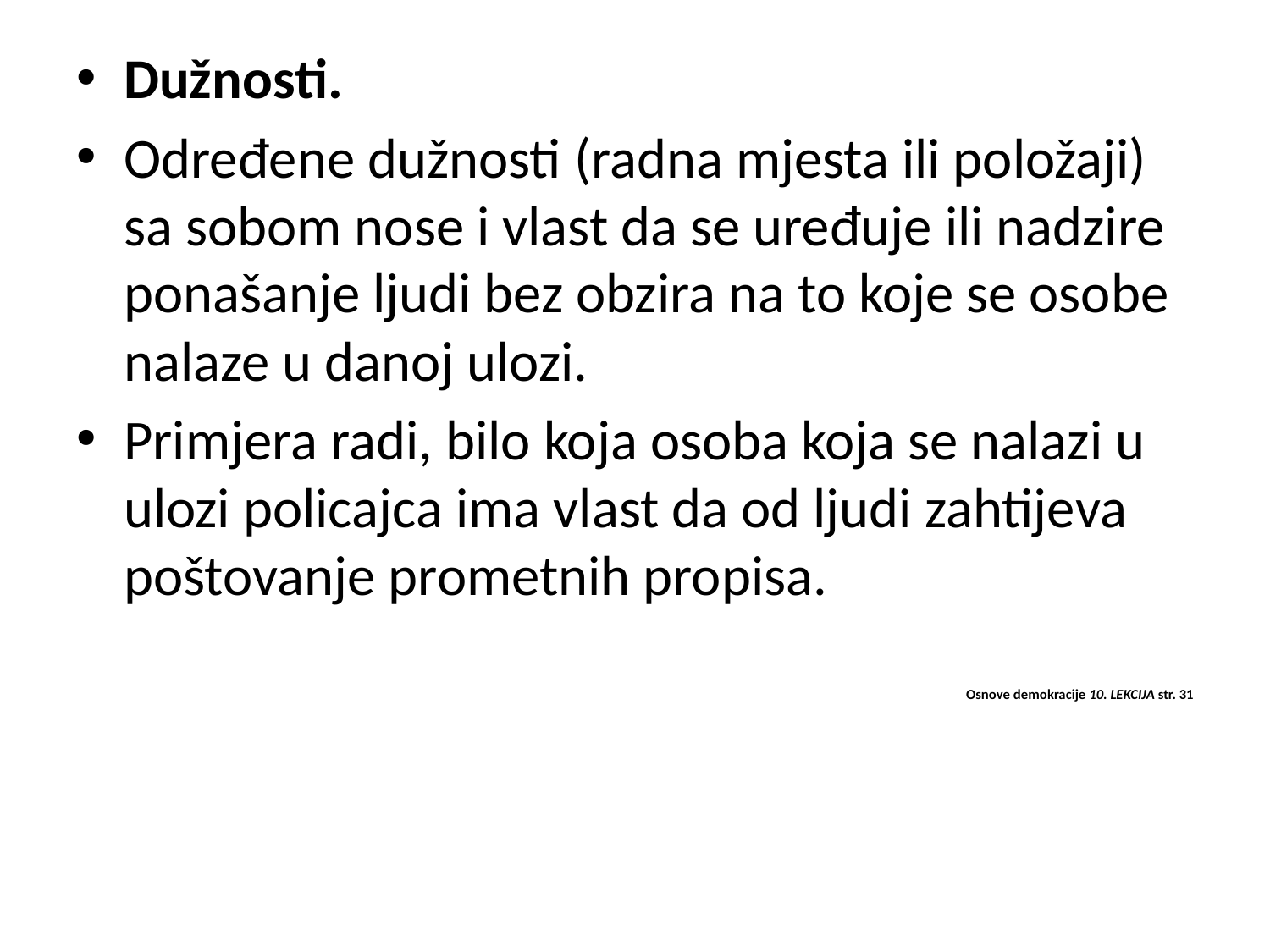

Dužnosti.
Određene dužnosti (radna mjesta ili položaji) sa sobom nose i vlast da se uređuje ili nadzire ponašanje ljudi bez obzira na to koje se osobe nalaze u danoj ulozi.
Primjera radi, bilo koja osoba koja se nalazi u ulozi policajca ima vlast da od ljudi zahtijeva poštovanje prometnih propisa.

Osnove demokracije 10. LEKCIJA str. 31